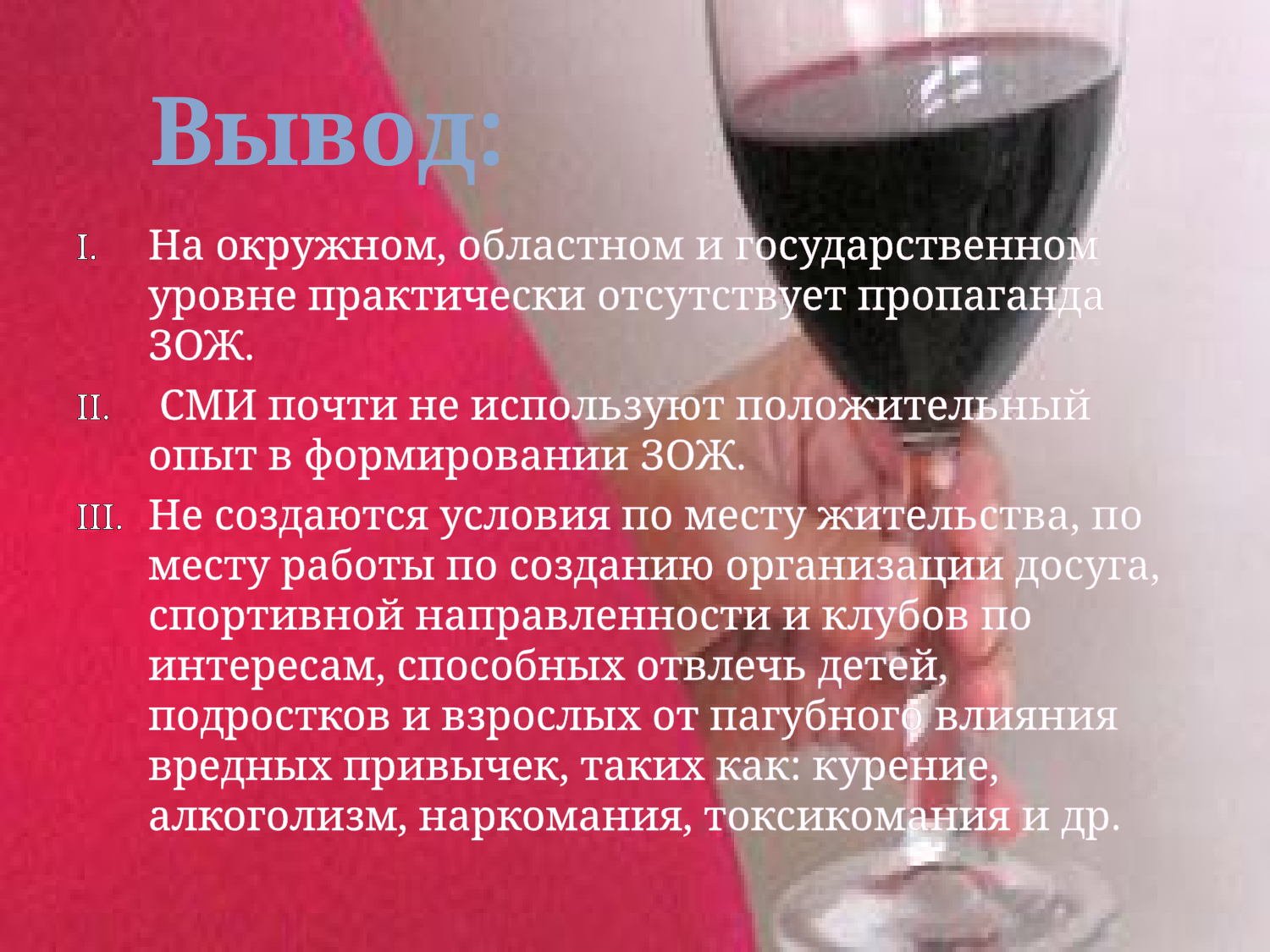

# Вывод:
На окружном, областном и государственном уровне практически отсутствует пропаганда ЗОЖ.
 СМИ почти не используют положительный опыт в формировании ЗОЖ.
Не создаются условия по месту жительства, по месту работы по созданию организации досуга, спортивной направленности и клубов по интересам, способных отвлечь детей, подростков и взрослых от пагубного влияния вредных привычек, таких как: курение, алкоголизм, наркомания, токсикомания и др.